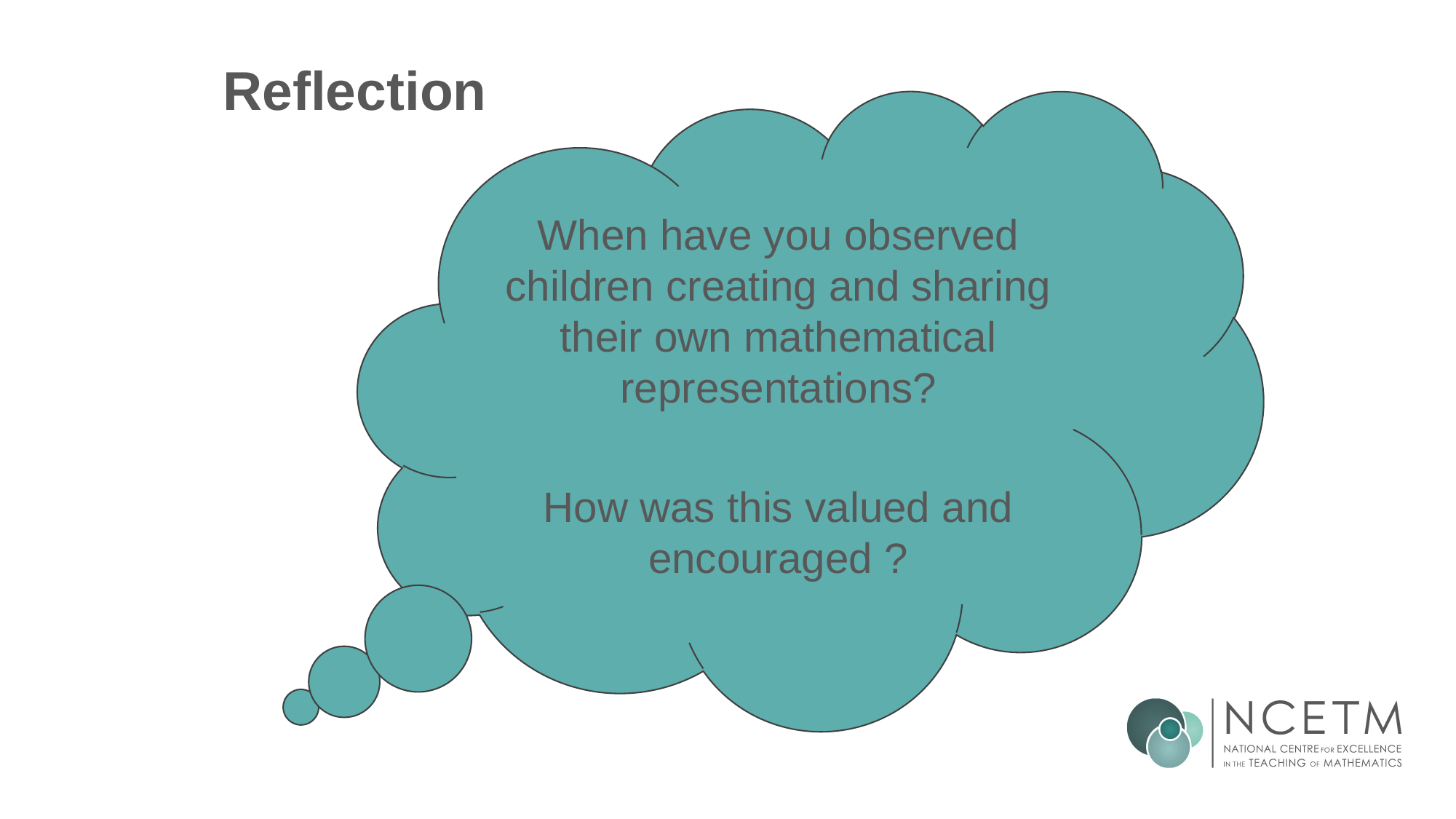

# Reflection

When have you observed children creating and sharing their own mathematical representations?

How was this valued and encouraged ?